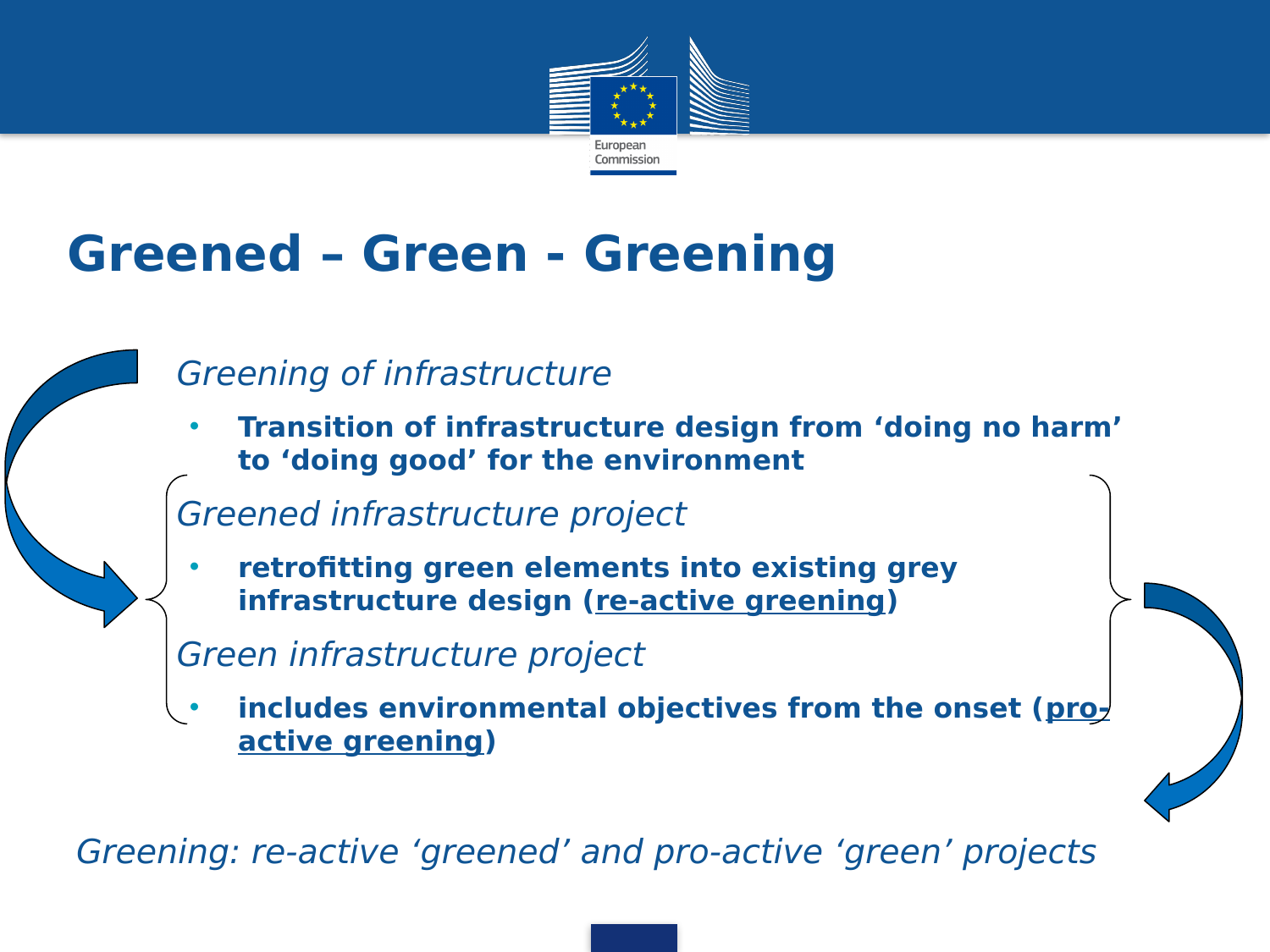

# Greened – Green - Greening
	Greening of infrastructure
Transition of infrastructure design from ‘doing no harm’ to ‘doing good’ for the environment
	Greened infrastructure project
retrofitting green elements into existing grey infrastructure design (re-active greening)
	Green infrastructure project
includes environmental objectives from the onset (pro-active greening)

Greening: re-active ‘greened’ and pro-active ‘green’ projects